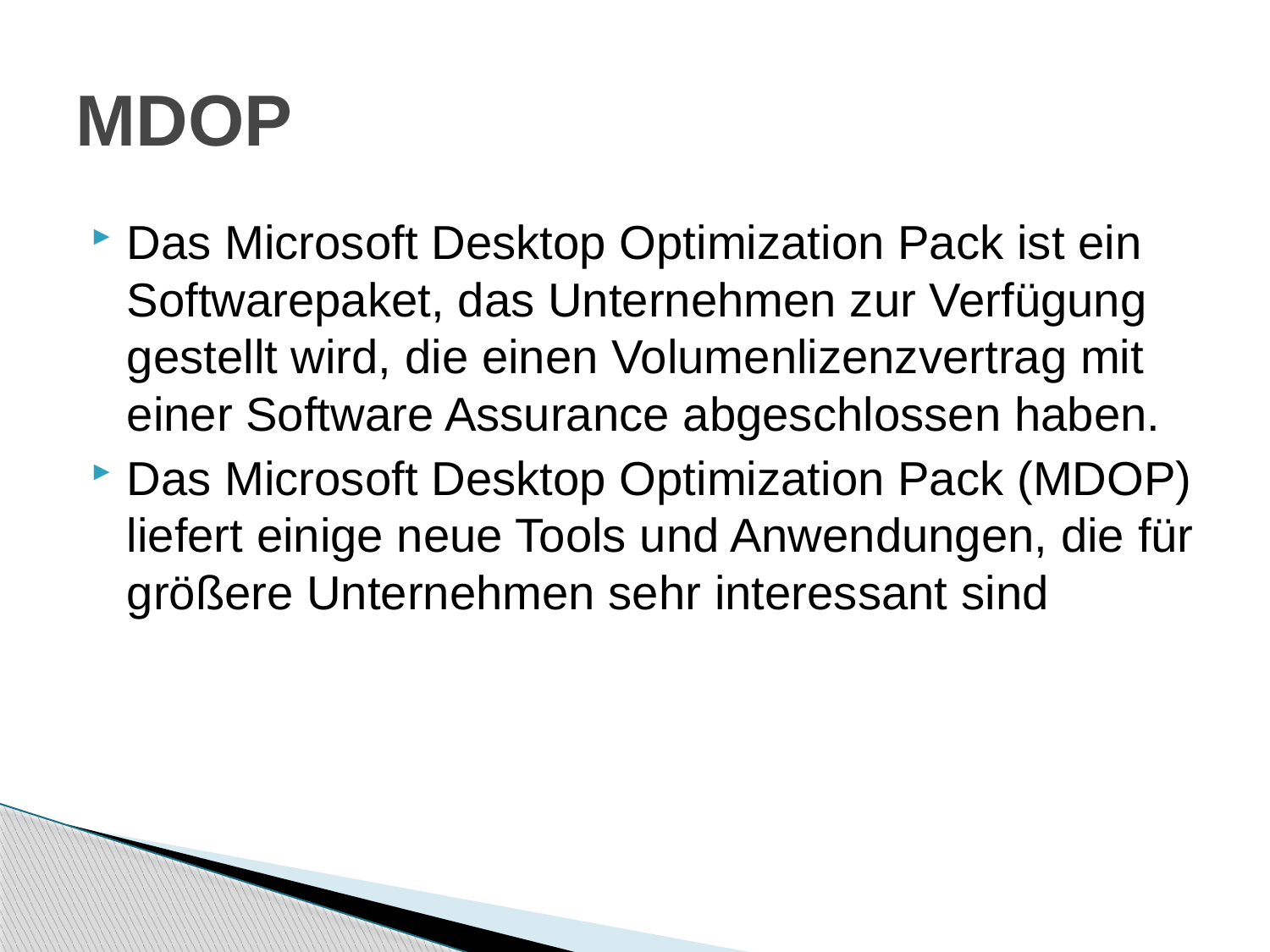

# MDOP
Das Microsoft Desktop Optimization Pack ist ein Softwarepaket, das Unternehmen zur Verfügung gestellt wird, die einen Volumenlizenzvertrag mit einer Software Assurance abgeschlossen haben.
Das Microsoft Desktop Optimization Pack (MDOP) liefert einige neue Tools und Anwendungen, die für größere Unternehmen sehr interessant sind